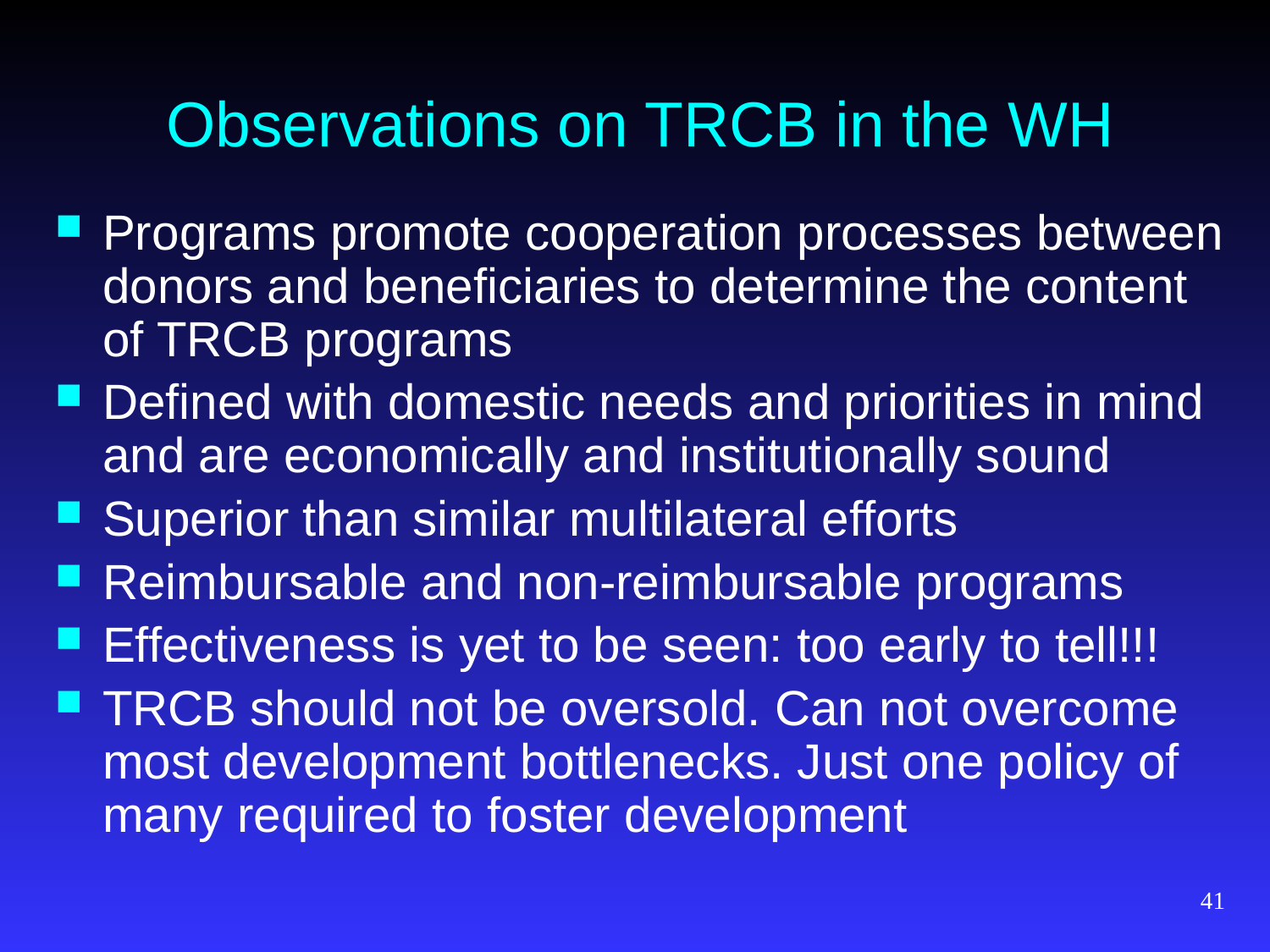

# Observations on TRCB in the WH
Programs promote cooperation processes between donors and beneficiaries to determine the content of TRCB programs
Defined with domestic needs and priorities in mind and are economically and institutionally sound
Superior than similar multilateral efforts
Reimbursable and non-reimbursable programs
Effectiveness is yet to be seen: too early to tell!!!
TRCB should not be oversold. Can not overcome most development bottlenecks. Just one policy of many required to foster development
41